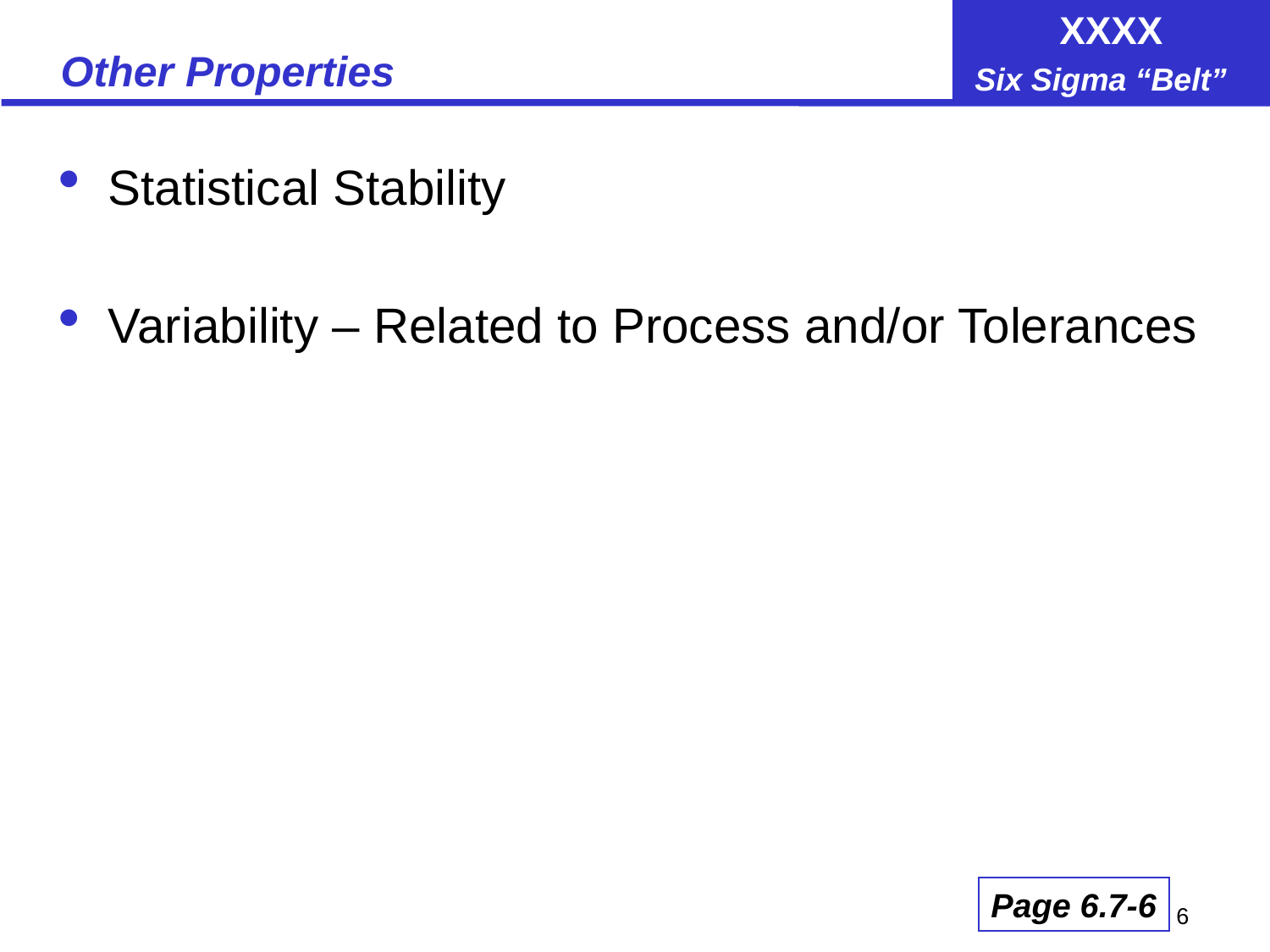

# Other Properties
Statistical Stability

Variability – Related to Process and/or Tolerances
Page 6.7-6